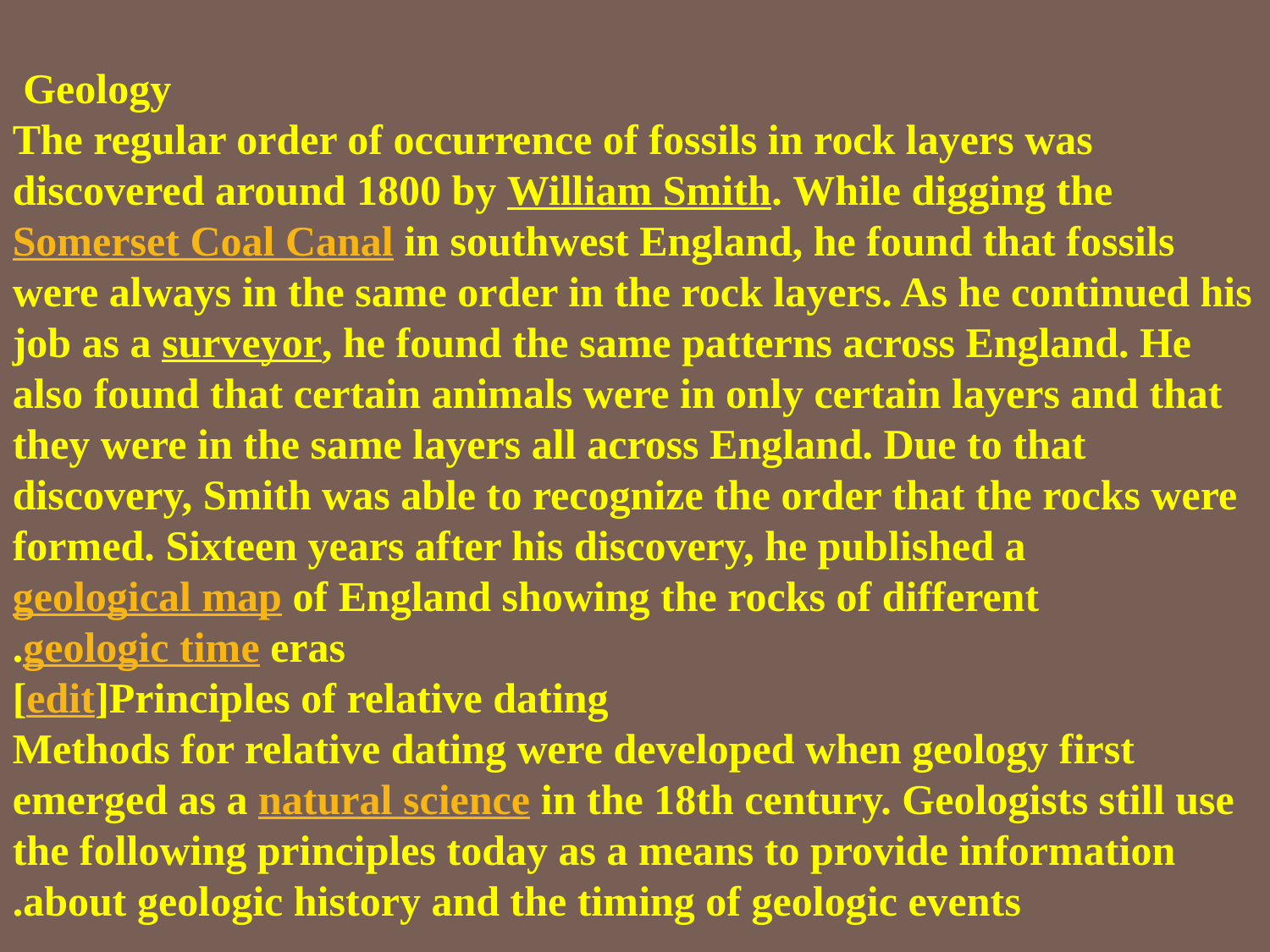

Geology
The regular order of occurrence of fossils in rock layers was discovered around 1800 by William Smith. While digging the Somerset Coal Canal in southwest England, he found that fossils were always in the same order in the rock layers. As he continued his job as a surveyor, he found the same patterns across England. He also found that certain animals were in only certain layers and that they were in the same layers all across England. Due to that discovery, Smith was able to recognize the order that the rocks were formed. Sixteen years after his discovery, he published a geological map of England showing the rocks of different geologic time eras.
Principles of relative dating[edit]
Methods for relative dating were developed when geology first emerged as a natural science in the 18th century. Geologists still use the following principles today as a means to provide information about geologic history and the timing of geologic events.
.